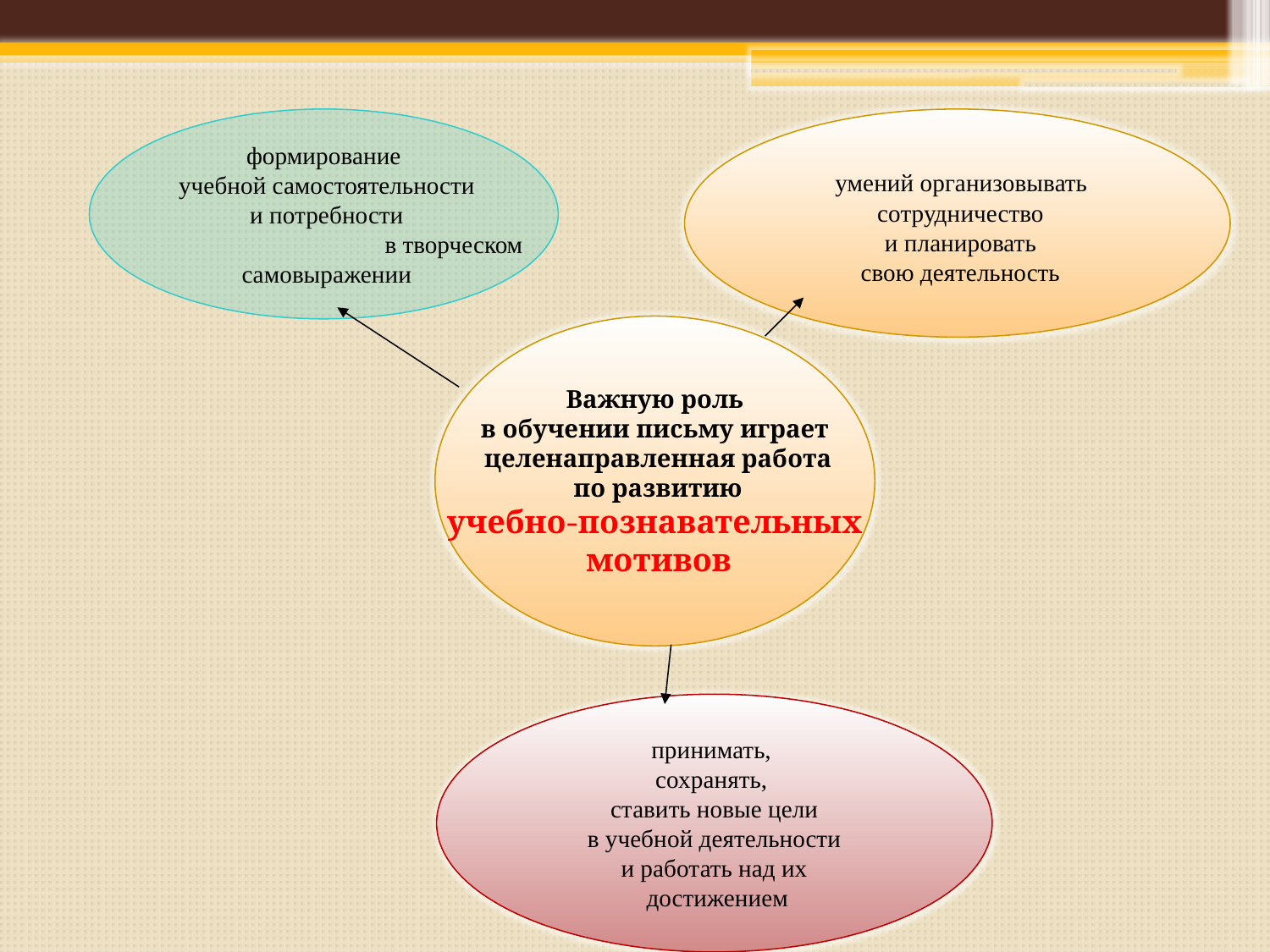

формирование
 учебной самостоятельности
 и потребности
 в творческом
 самовыражении
 умений организовывать
 сотрудничество
 и планировать
 свою деятельность

Важную роль
в обучении письму играет
 целенаправленная работа
 по развитию
учебно-познавательных
 мотивов

принимать,
сохранять,
ставить новые цели
 в учебной деятельности
и работать над их
 достижением